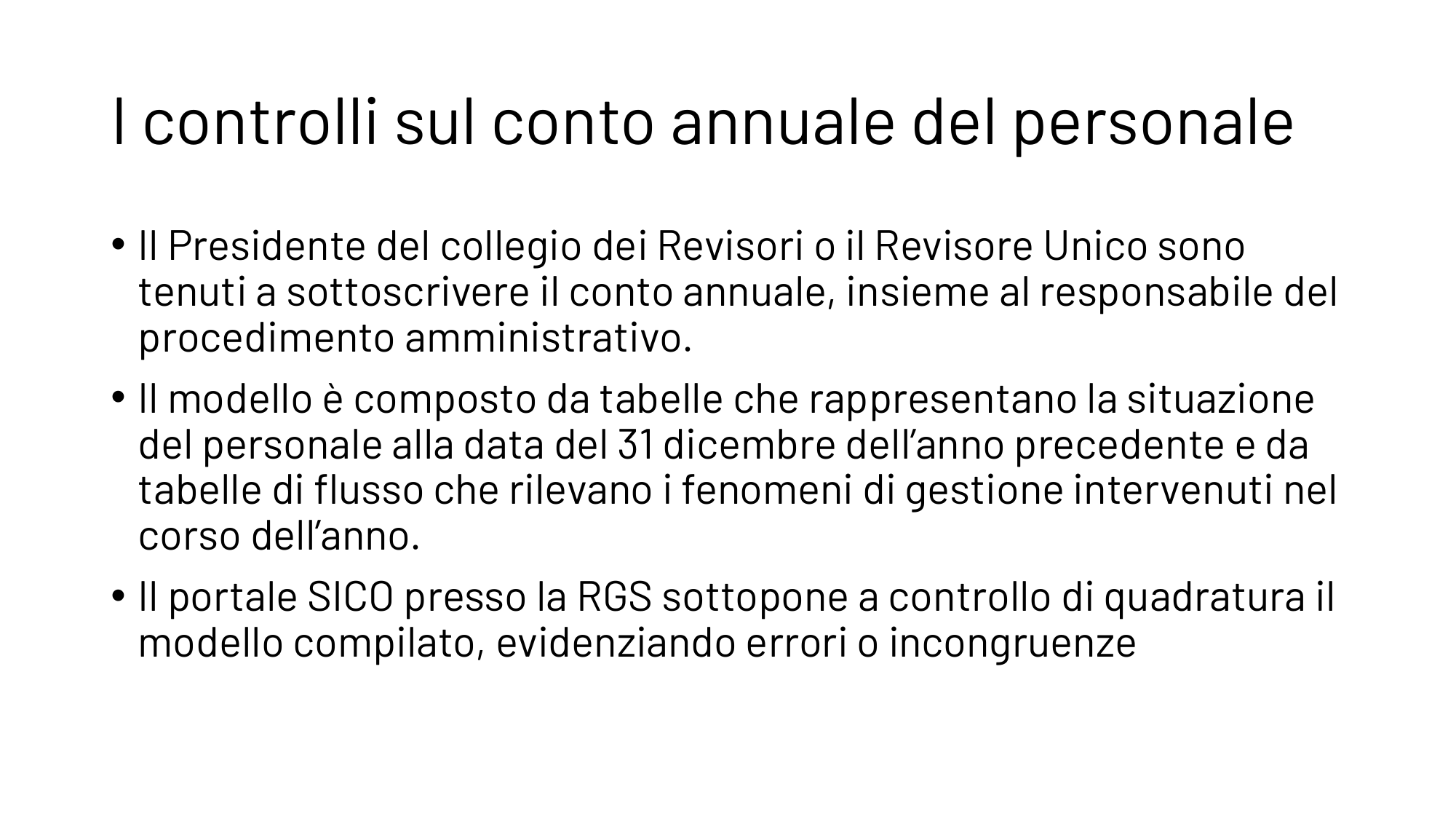

# I controlli sul conto annuale del personale
Il Presidente del collegio dei Revisori o il Revisore Unico sono tenuti a sottoscrivere il conto annuale, insieme al responsabile del procedimento amministrativo.
Il modello è composto da tabelle che rappresentano la situazione del personale alla data del 31 dicembre dell’anno precedente e da tabelle di flusso che rilevano i fenomeni di gestione intervenuti nel corso dell’anno.
Il portale SICO presso la RGS sottopone a controllo di quadratura il modello compilato, evidenziando errori o incongruenze